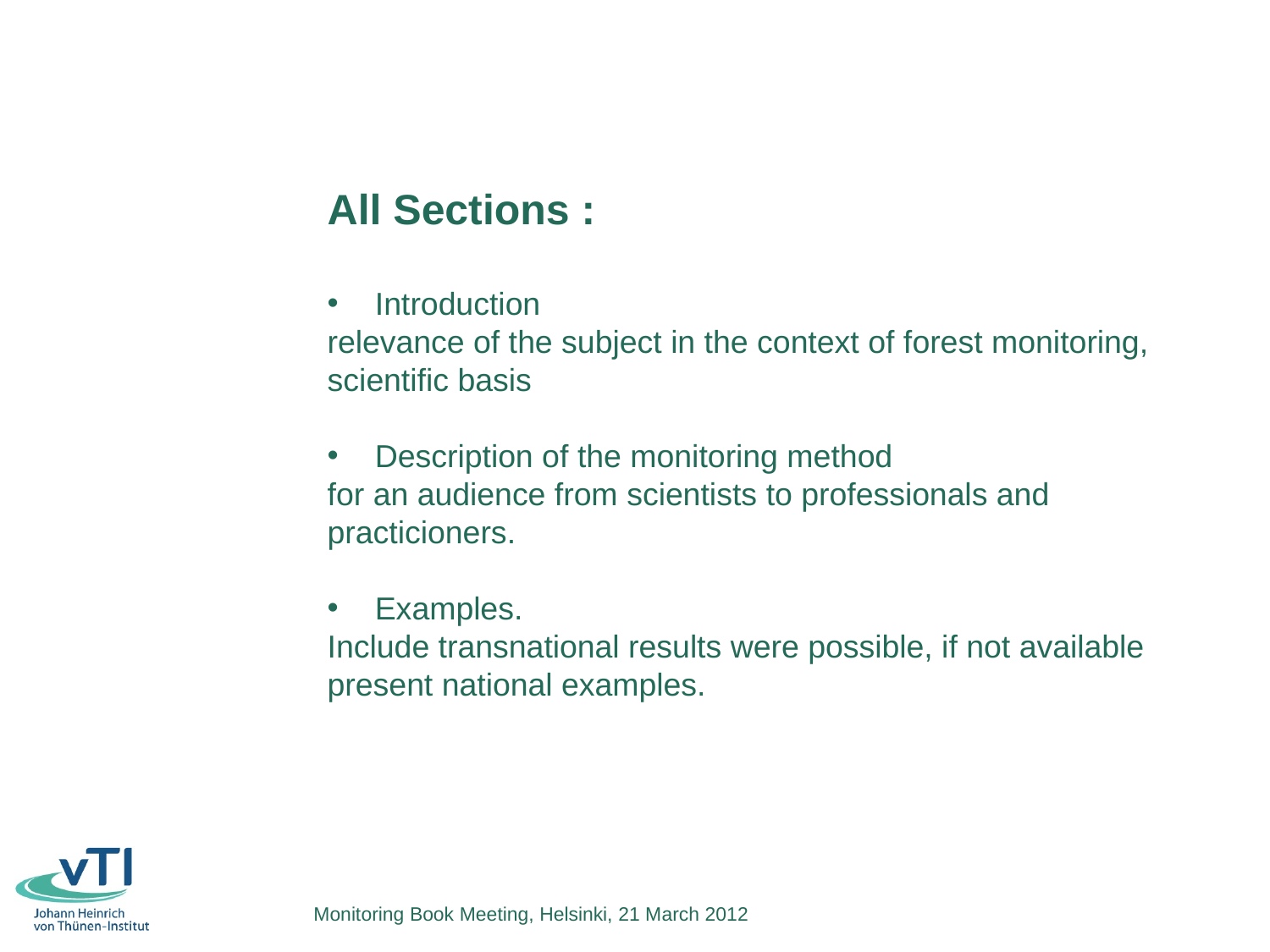

All Sections :

Introduction
relevance of the subject in the context of forest monitoring, scientific basis

Description of the monitoring method
for an audience from scientists to professionals and practicioners.

Examples.
Include transnational results were possible, if not available present national examples.